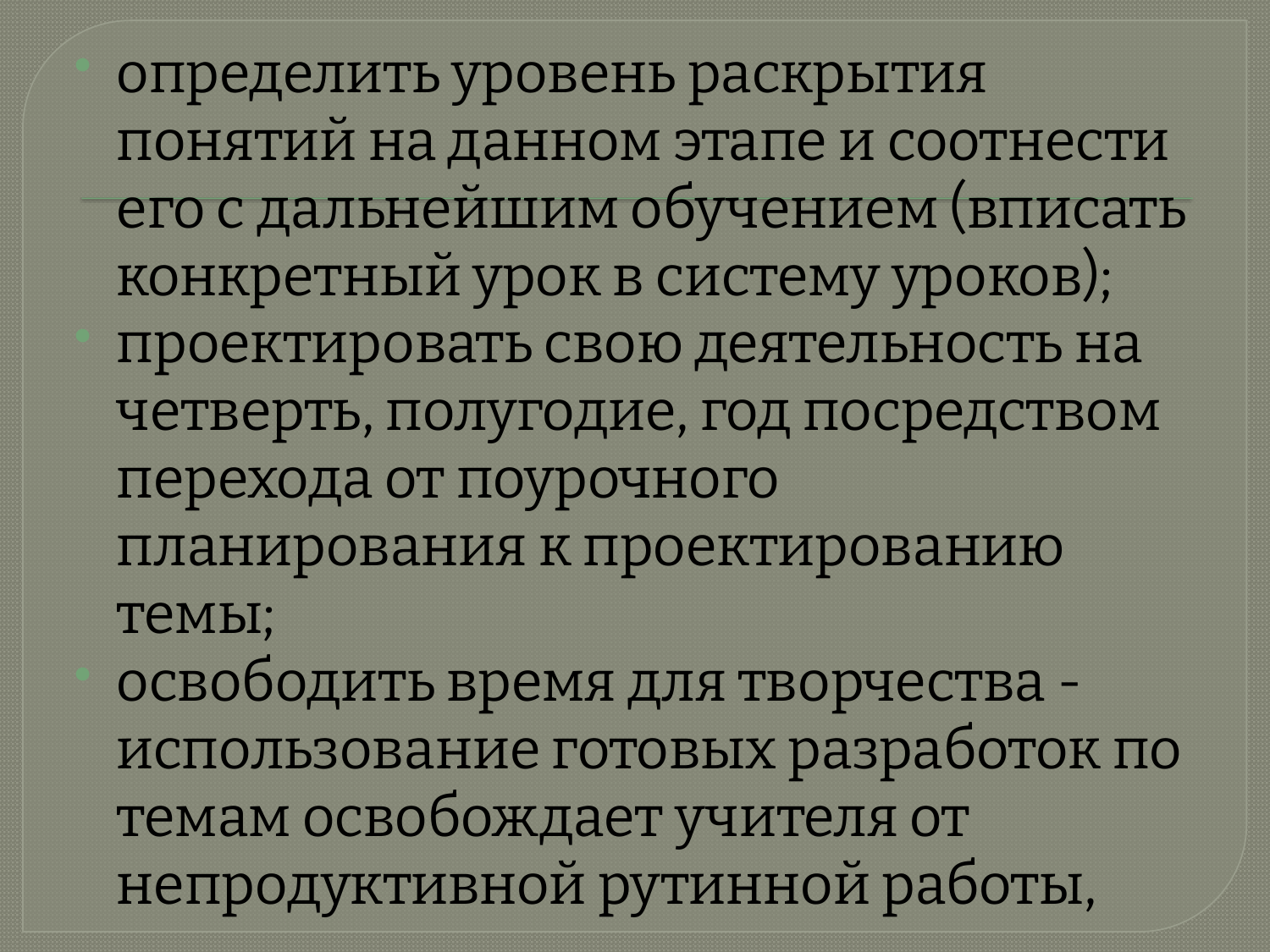

определить уровень раскрытия понятий на данном этапе и соотнести его с дальнейшим обучением (вписать конкретный урок в систему уроков);
проектировать свою деятельность на четверть, полугодие, год посредством перехода от поурочного планирования к проектированию темы;
освободить время для творчества - использование готовых разработок по темам освобождает учителя от непродуктивной рутинной работы,

#